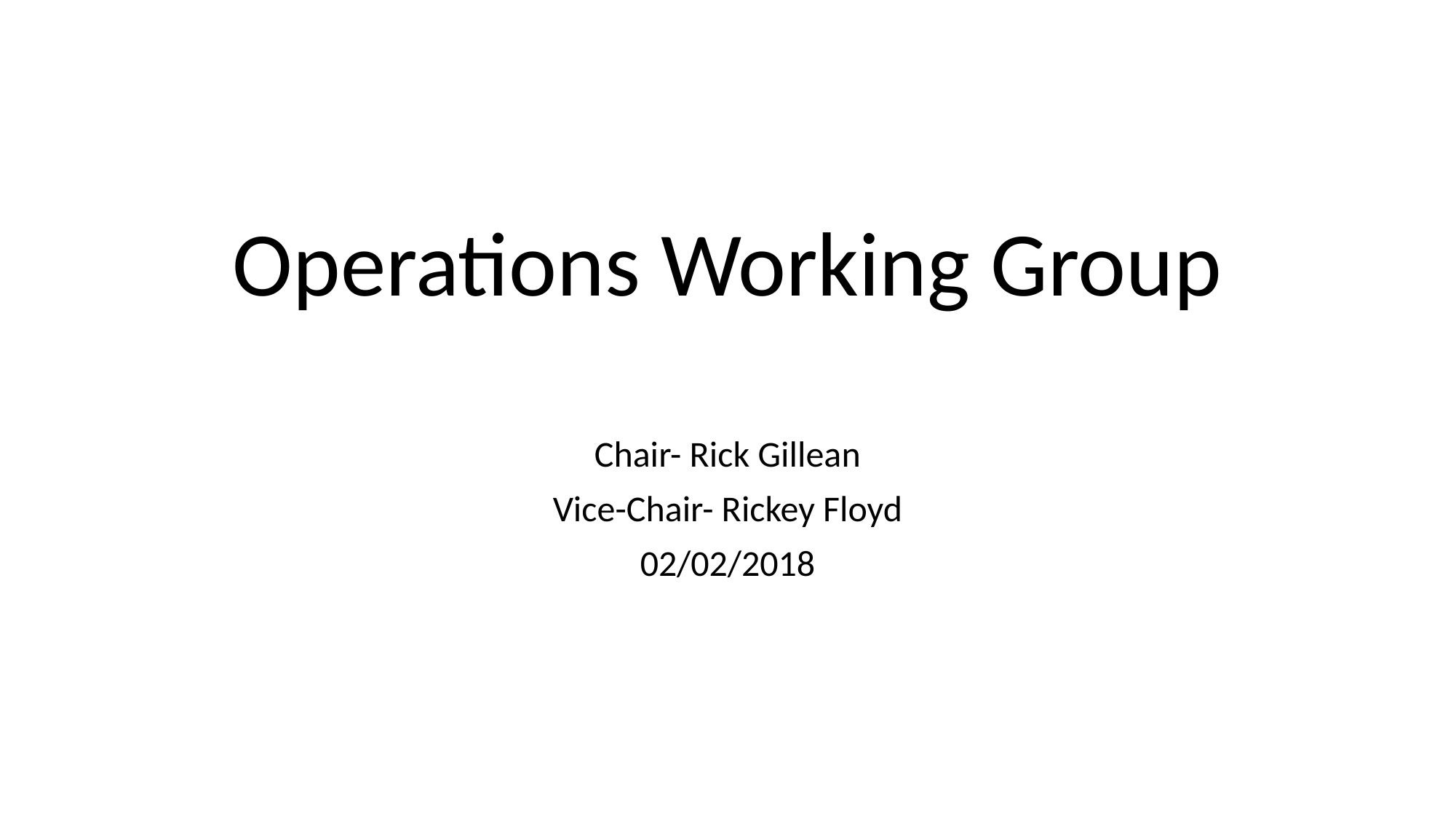

# Operations Working Group
Chair- Rick Gillean
Vice-Chair- Rickey Floyd
02/02/2018